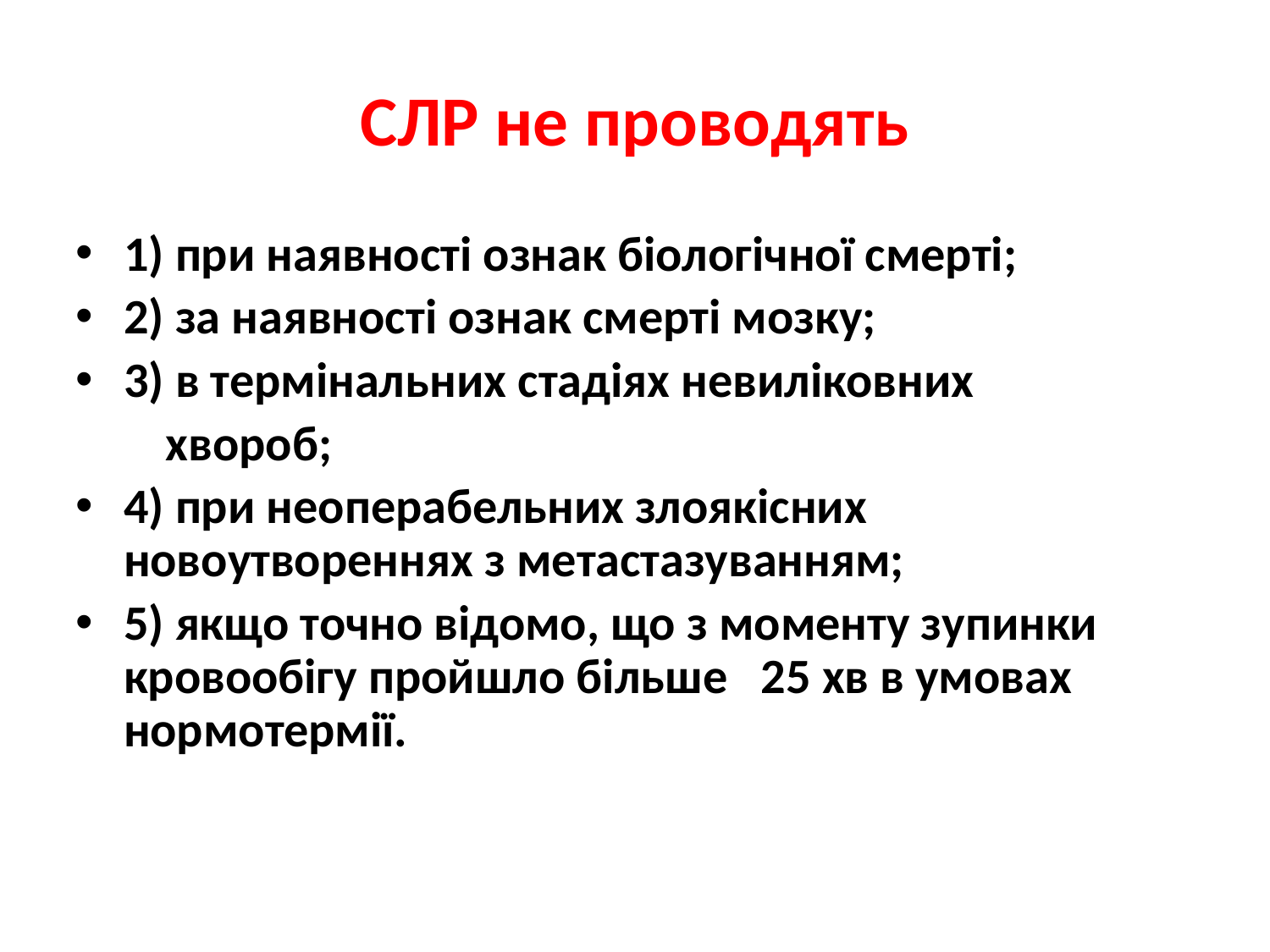

СЛР не проводять
1) при наявності ознак біологічної смерті;
2) за наявності ознак смерті мозку;
3) в термінальних стадіях невиліковних
        хвороб;
4) при неоперабельних злоякісних новоутвореннях з метастазуванням;
5) якщо точно відомо, що з моменту зупинки кровообігу пройшло більше   25 хв в умовах нормотермії.